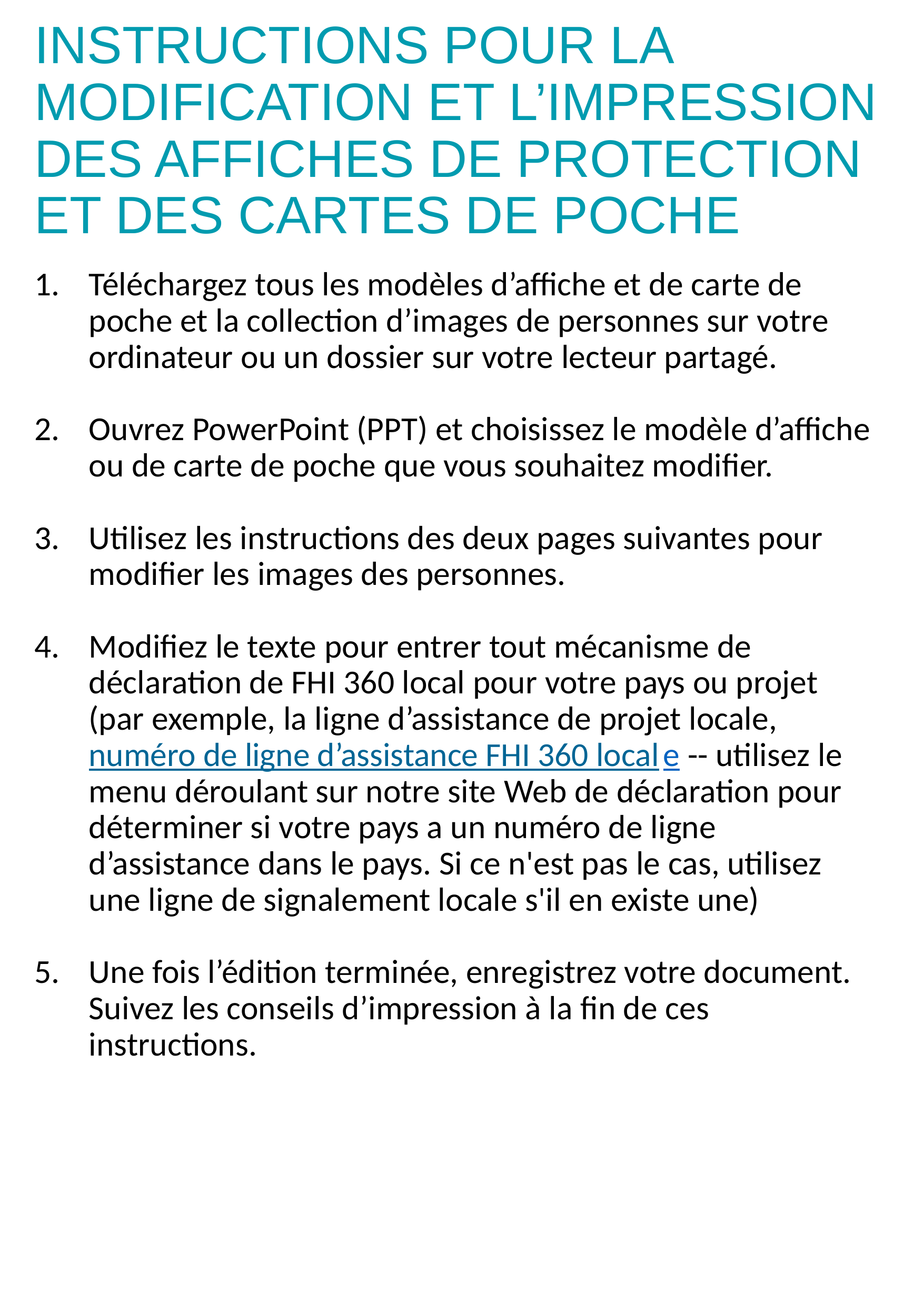

# INSTRUCTIONS POUR LA MODIFICATION ET L’IMPRESSION DES AFFICHES DE PROTECTION ET DES CARTES DE POCHE
Téléchargez tous les modèles d’affiche et de carte de poche et la collection d’images de personnes sur votre ordinateur ou un dossier sur votre lecteur partagé.

Ouvrez PowerPoint (PPT) et choisissez le modèle d’affiche ou de carte de poche que vous souhaitez modifier.

Utilisez les instructions des deux pages suivantes pour modifier les images des personnes.

Modifiez le texte pour entrer tout mécanisme de déclaration de FHI 360 local pour votre pays ou projet (par exemple, la ligne d’assistance de projet locale, numéro de ligne d’assistance FHI 360 locale -- utilisez le menu déroulant sur notre site Web de déclaration pour déterminer si votre pays a un numéro de ligne d’assistance dans le pays. Si ce n'est pas le cas, utilisez une ligne de signalement locale s'il en existe une)

Une fois l’édition terminée, enregistrez votre document. Suivez les conseils d’impression à la fin de ces instructions.